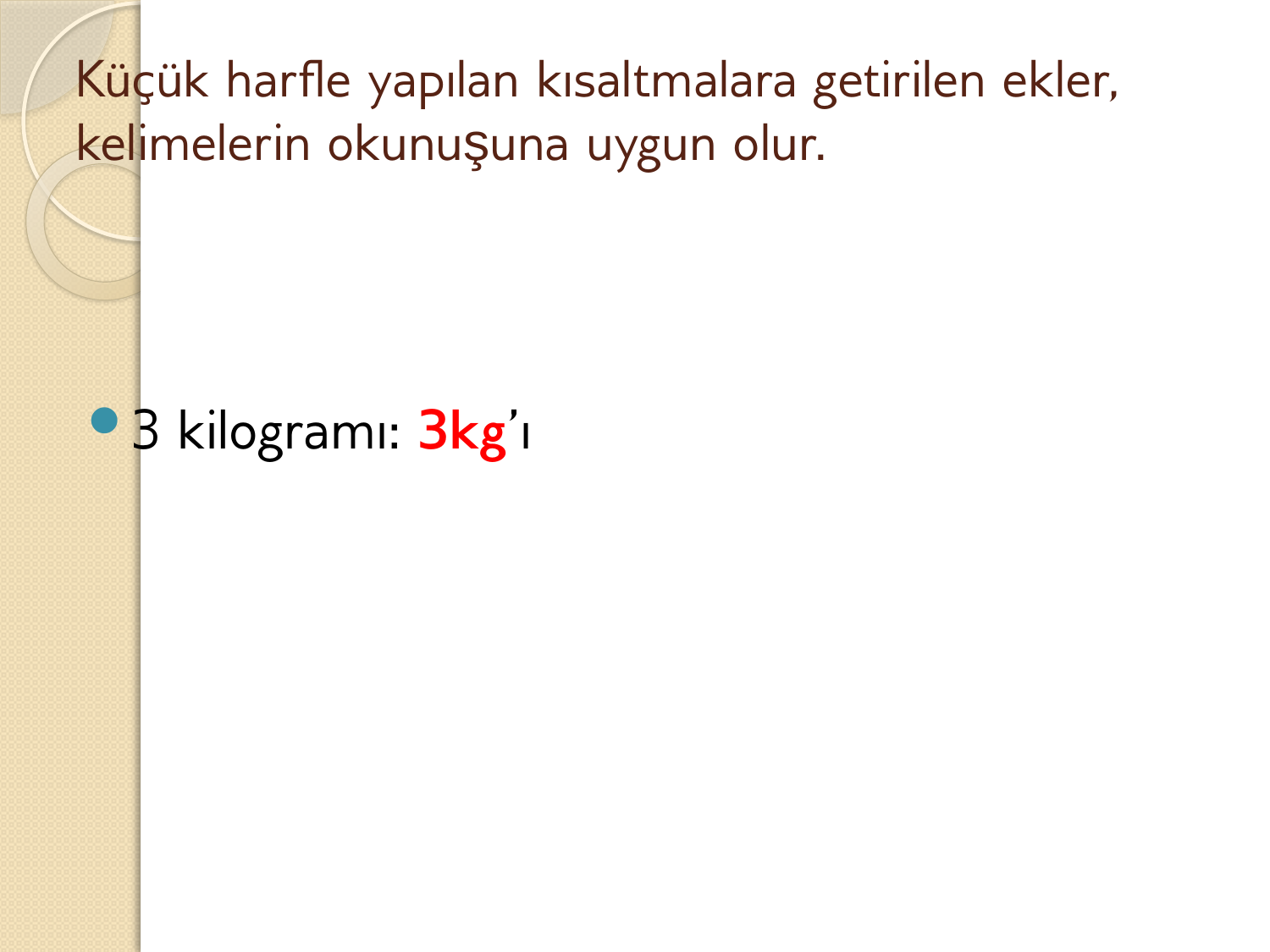

# Küçük harfle yapılan kısaltmalara getirilen ekler, kelimelerin okunuşuna uygun olur.
3 kilogramı: 3kg’ı